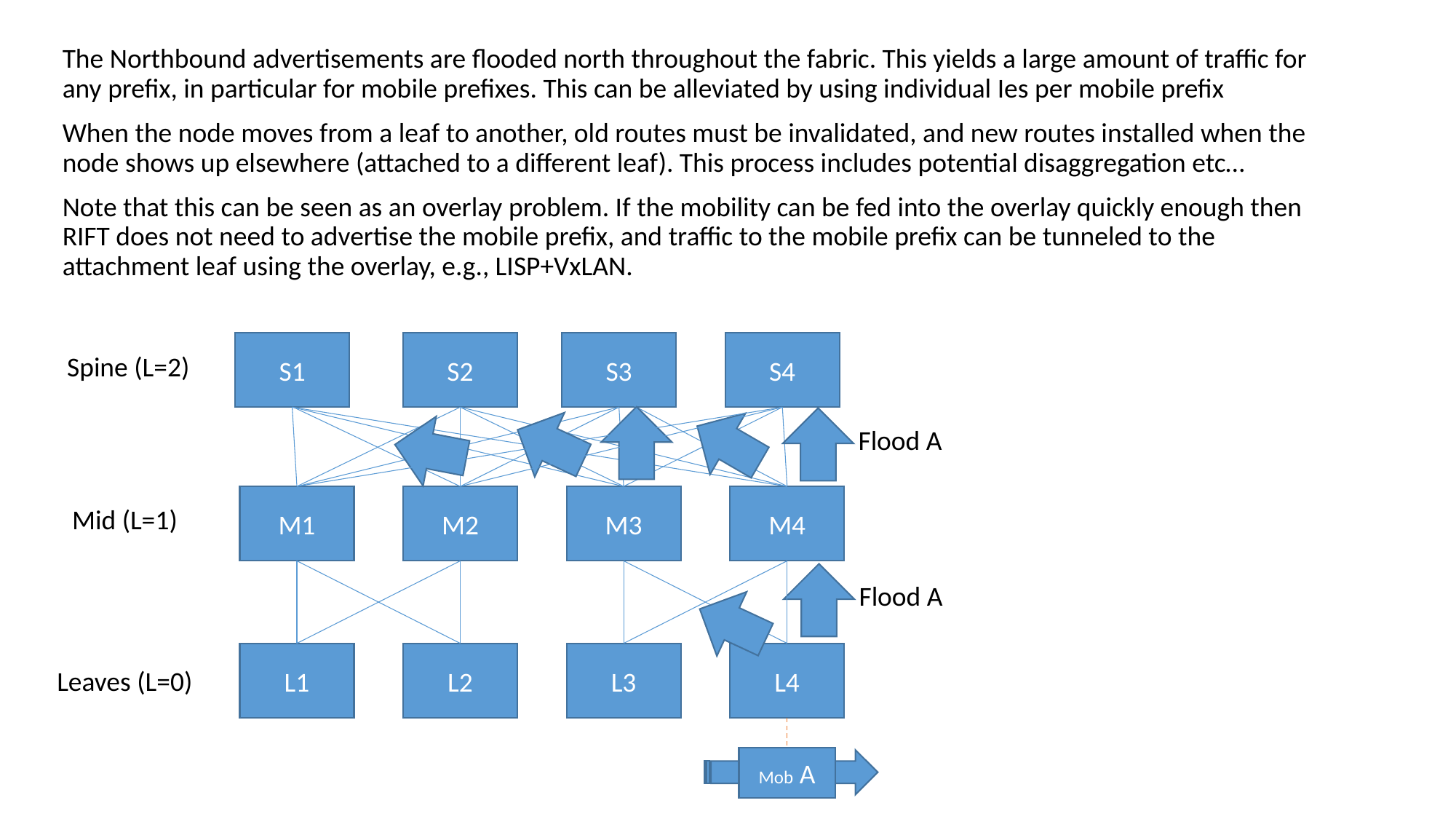

The Northbound advertisements are flooded north throughout the fabric. This yields a large amount of traffic for any prefix, in particular for mobile prefixes. This can be alleviated by using individual Ies per mobile prefix
When the node moves from a leaf to another, old routes must be invalidated, and new routes installed when the node shows up elsewhere (attached to a different leaf). This process includes potential disaggregation etc…
Note that this can be seen as an overlay problem. If the mobility can be fed into the overlay quickly enough then RIFT does not need to advertise the mobile prefix, and traffic to the mobile prefix can be tunneled to the attachment leaf using the overlay, e.g., LISP+VxLAN.
S1
S2
S3
S4
Spine (L=2)

Flood A
M1
M2
M3
M4
Mid (L=1)

Flood A

L1
L2
L3
L4
Leaves (L=0)
Mob A